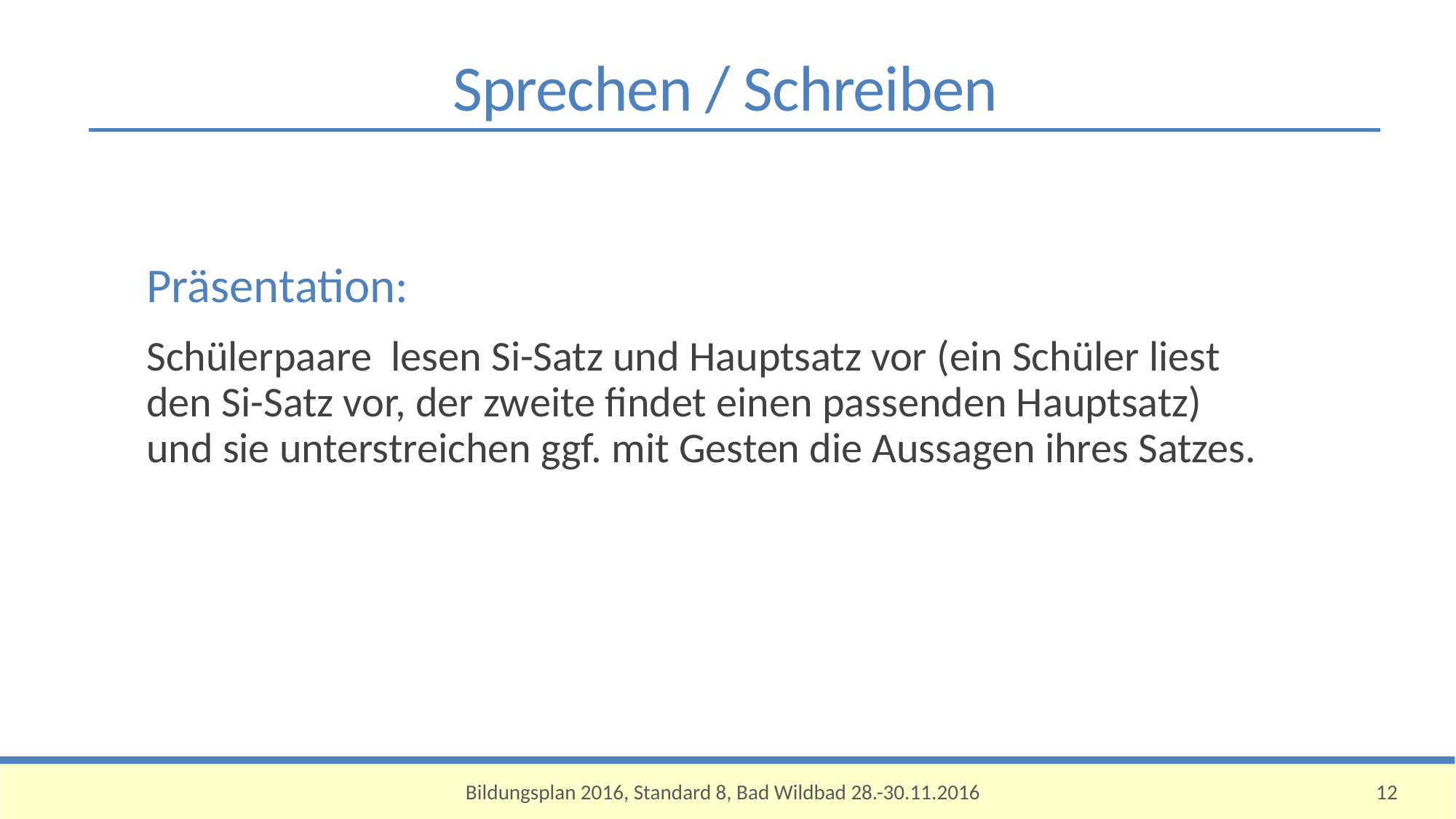

Sprechen / Schreiben
Präsentation:
Schülerpaare  lesen Si-Satz und Hauptsatz vor (ein Schüler liest den Si-Satz vor, der zweite findet einen passenden Hauptsatz) und sie unterstreichen ggf. mit Gesten die Aussagen ihres Satzes.